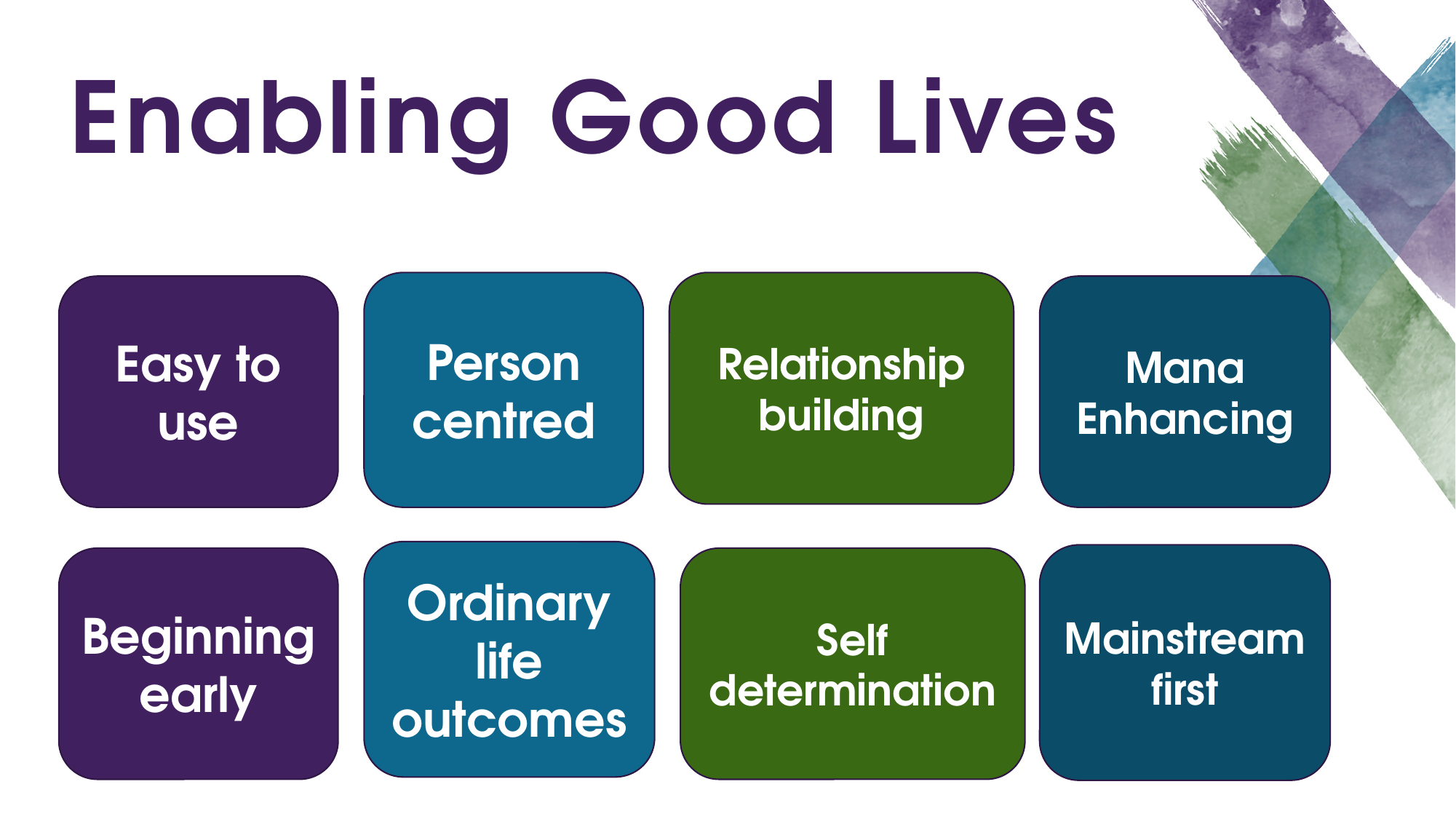

# Enabling Good Lives
Person centred
Relationship building
Easy to use
Mana Enhancing

Ordinary life outcomes
Mainstream first
Beginning early
Self determination